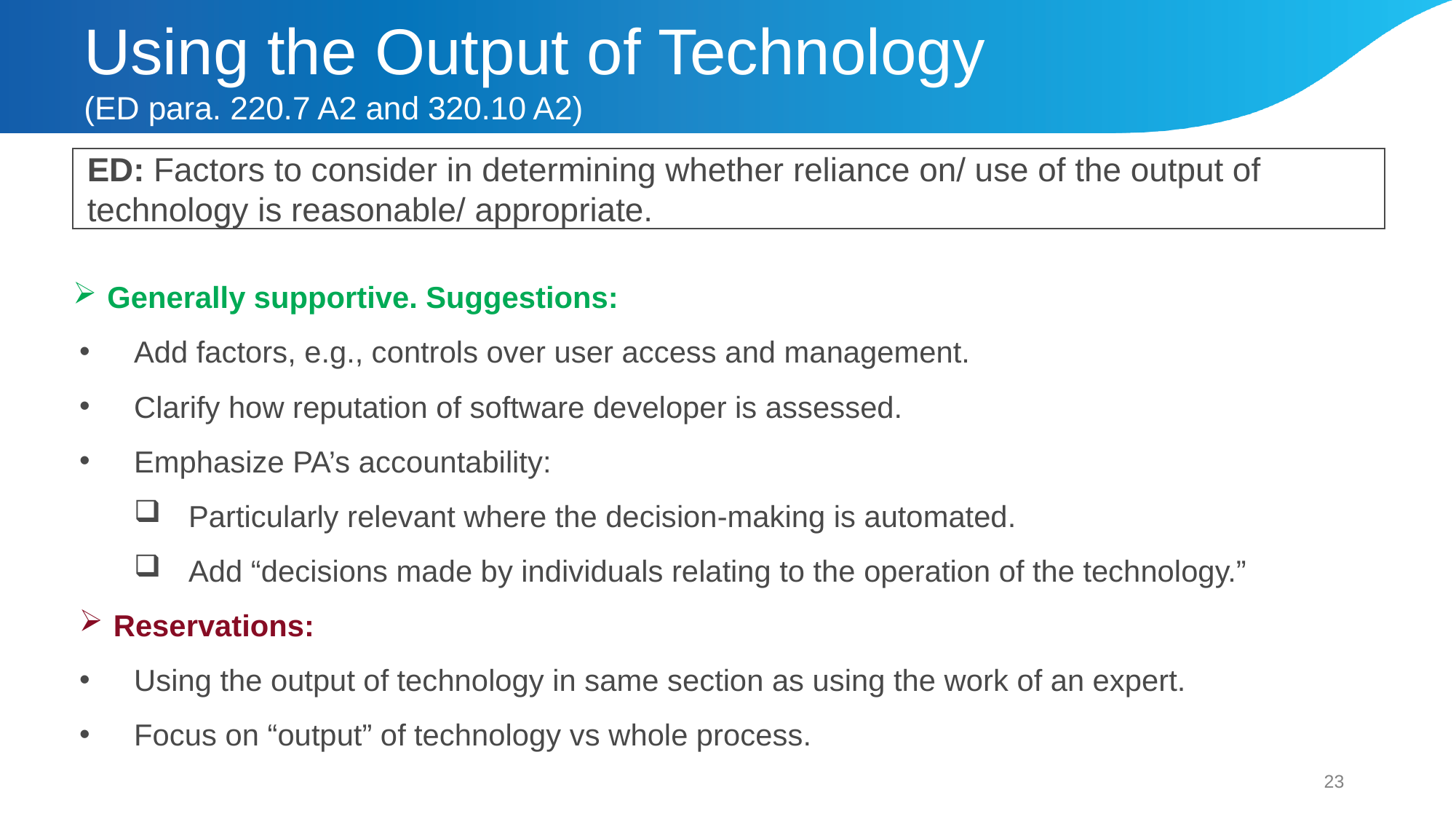

# Using the Output of Technology (ED para. 220.7 A2 and 320.10 A2)
ED: Factors to consider in determining whether reliance on/ use of the output of technology is reasonable/ appropriate.
Generally supportive. Suggestions:
Add factors, e.g., controls over user access and management.
Clarify how reputation of software developer is assessed.
Emphasize PA’s accountability:
Particularly relevant where the decision-making is automated.
Add “decisions made by individuals relating to the operation of the technology.”
Reservations:
Using the output of technology in same section as using the work of an expert.
Focus on “output” of technology vs whole process.
23